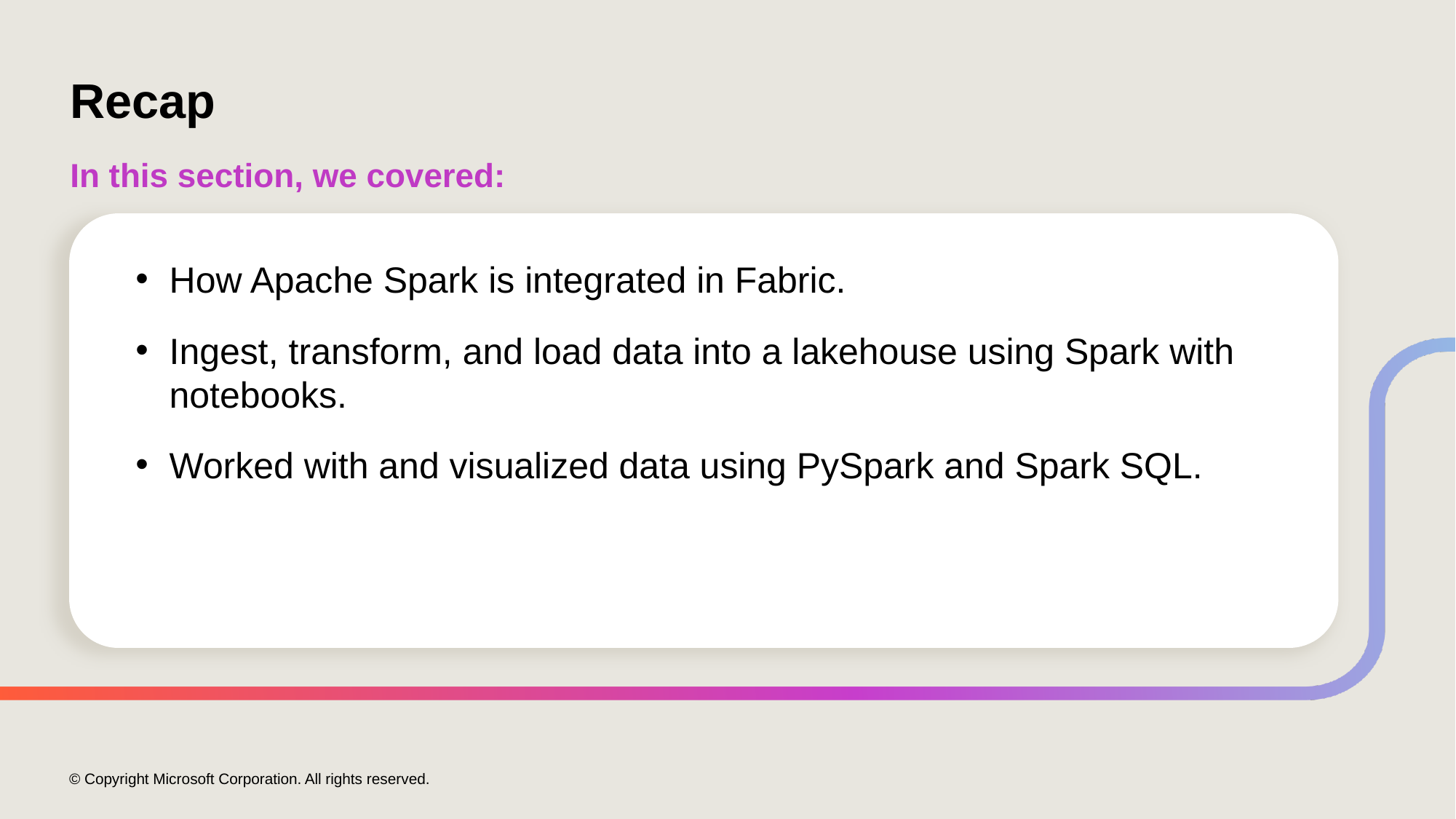

# Recap
In this section, we covered:

How Apache Spark is integrated in Fabric.
Ingest, transform, and load data into a lakehouse using Spark with notebooks.
Worked with and visualized data using PySpark and Spark SQL.